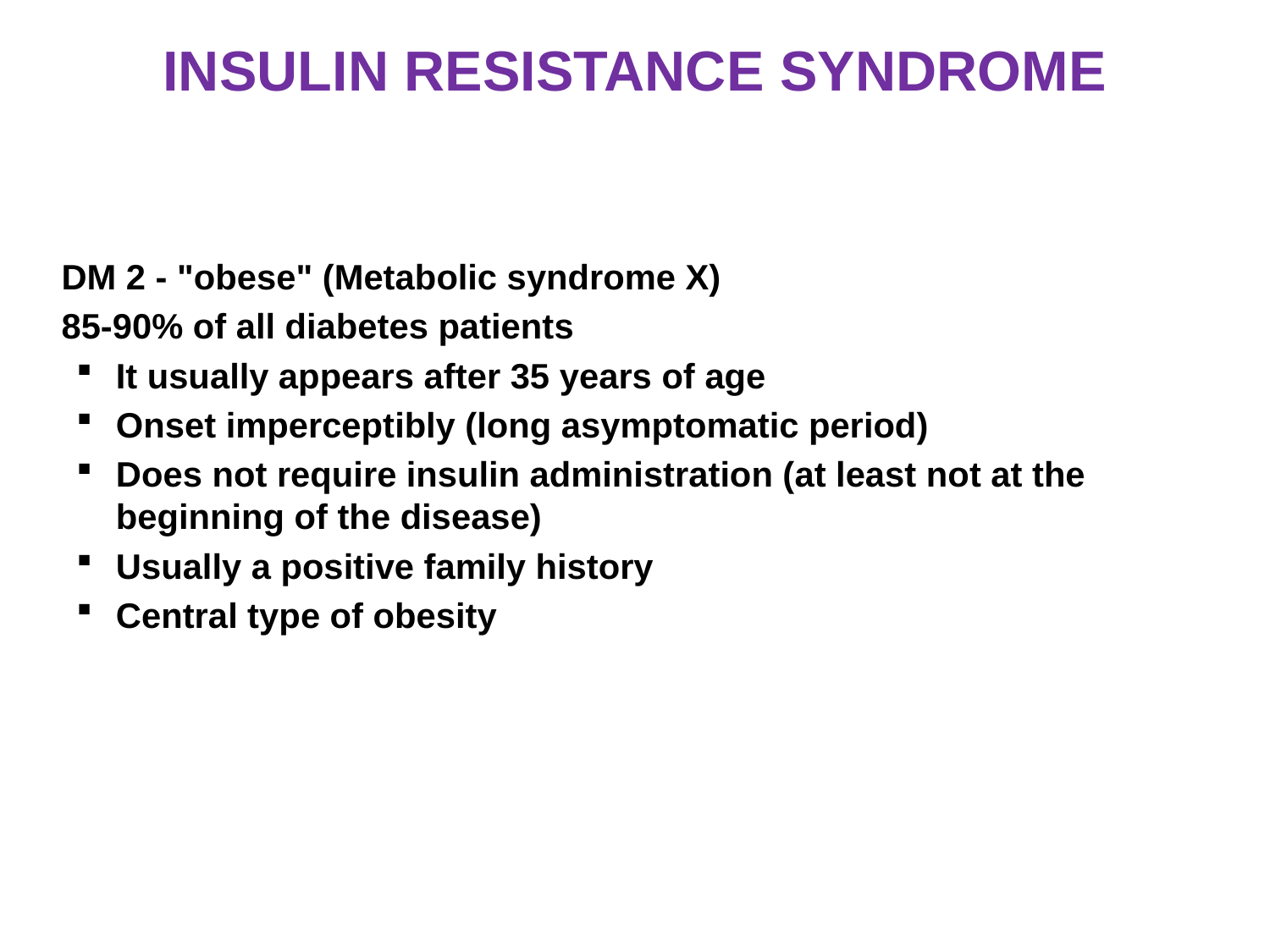

# INSULIN RESISTANCE SYNDROME

     DM 2 - "obese" (Metabolic syndrome X)
     85-90% of all diabetes patients
It usually appears after 35 years of age
Onset imperceptibly (long asymptomatic period)
Does not require insulin administration (at least not at the beginning of the disease)
Usually a positive family history
Central type of obesity